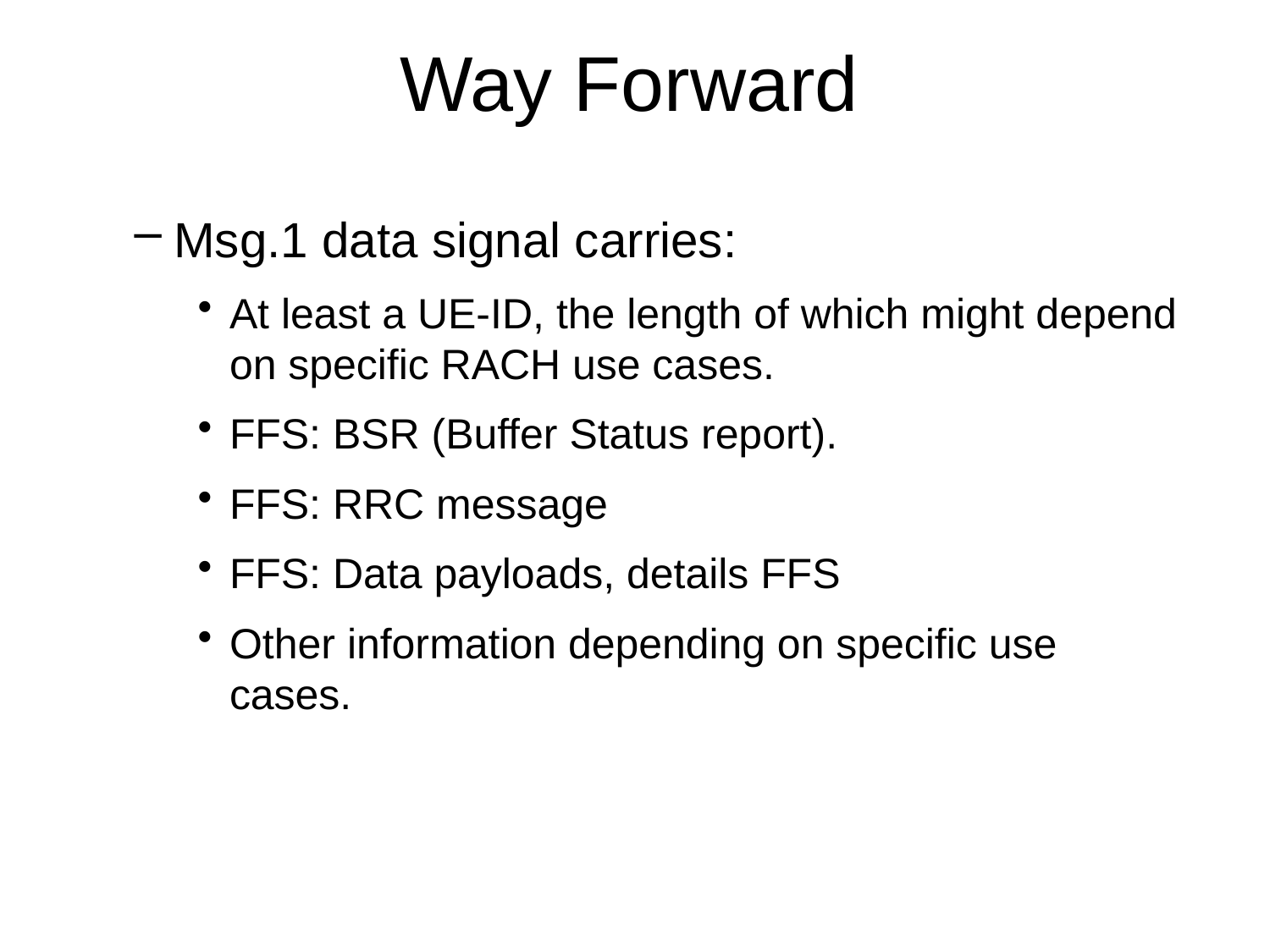

# Way Forward
Msg.1 data signal carries:
At least a UE-ID, the length of which might depend on specific RACH use cases.
FFS: BSR (Buffer Status report).
FFS: RRC message
FFS: Data payloads, details FFS
Other information depending on specific use cases.